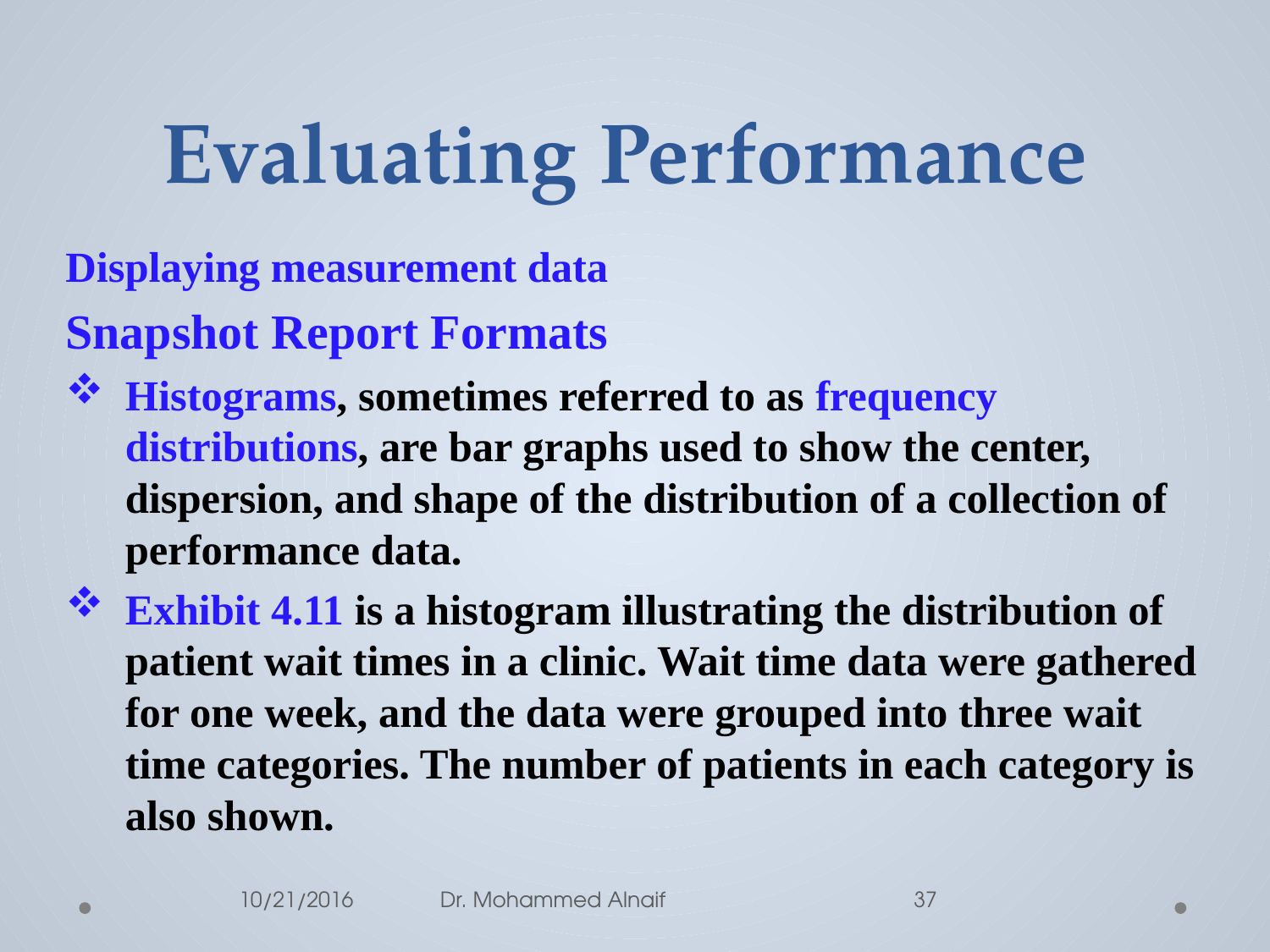

# Evaluating Performance
Displaying measurement data
Snapshot Report Formats
Histograms, sometimes referred to as frequency distributions, are bar graphs used to show the center, dispersion, and shape of the distribution of a collection of performance data.
Exhibit 4.11 is a histogram illustrating the distribution of patient wait times in a clinic. Wait time data were gathered for one week, and the data were grouped into three wait time categories. The number of patients in each category is also shown.

10/21/2016
Dr. Mohammed Alnaif
37